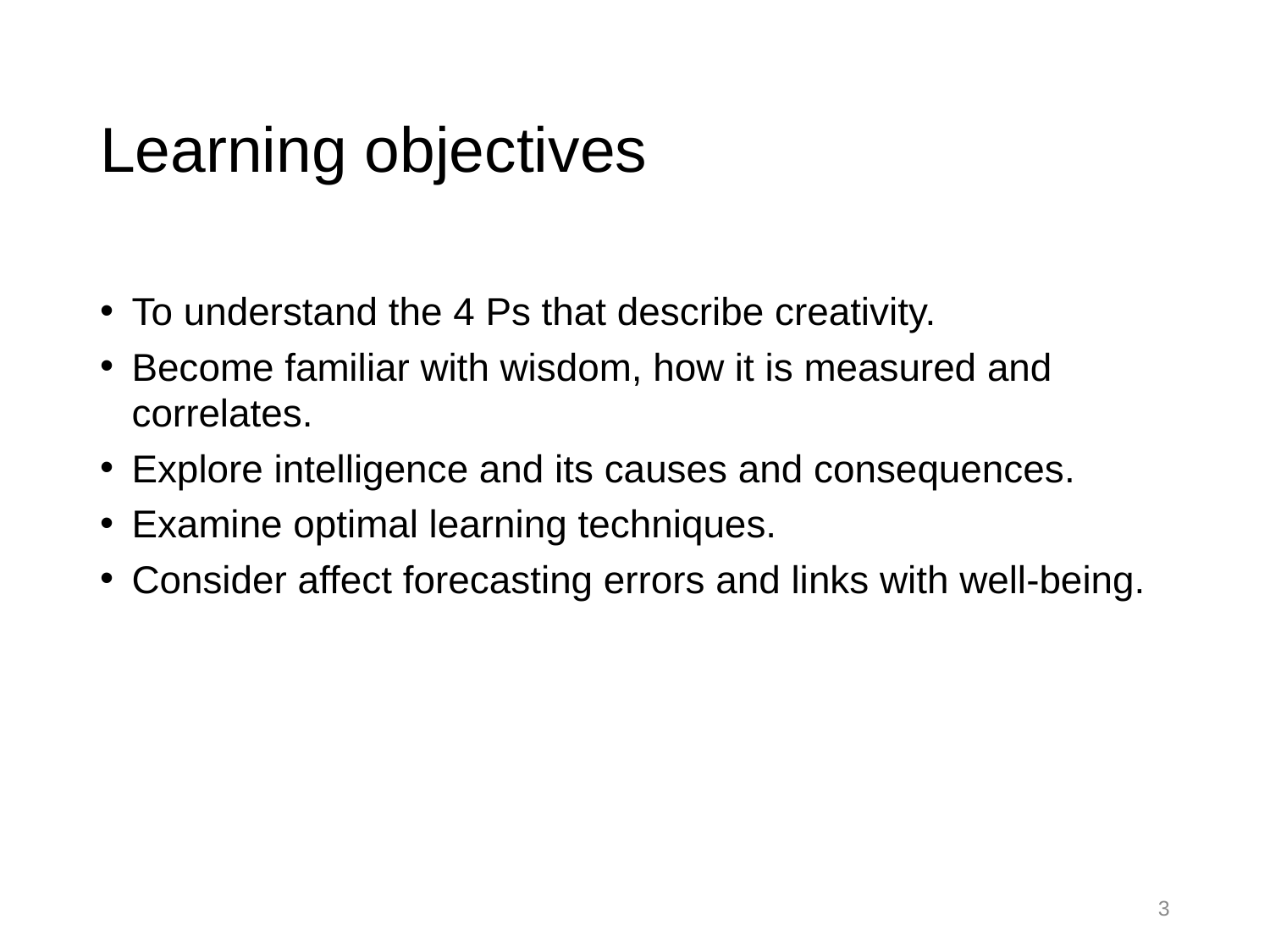

# Learning objectives
To understand the 4 Ps that describe creativity.
Become familiar with wisdom, how it is measured and correlates.
Explore intelligence and its causes and consequences.
Examine optimal learning techniques.
Consider affect forecasting errors and links with well-being.
3